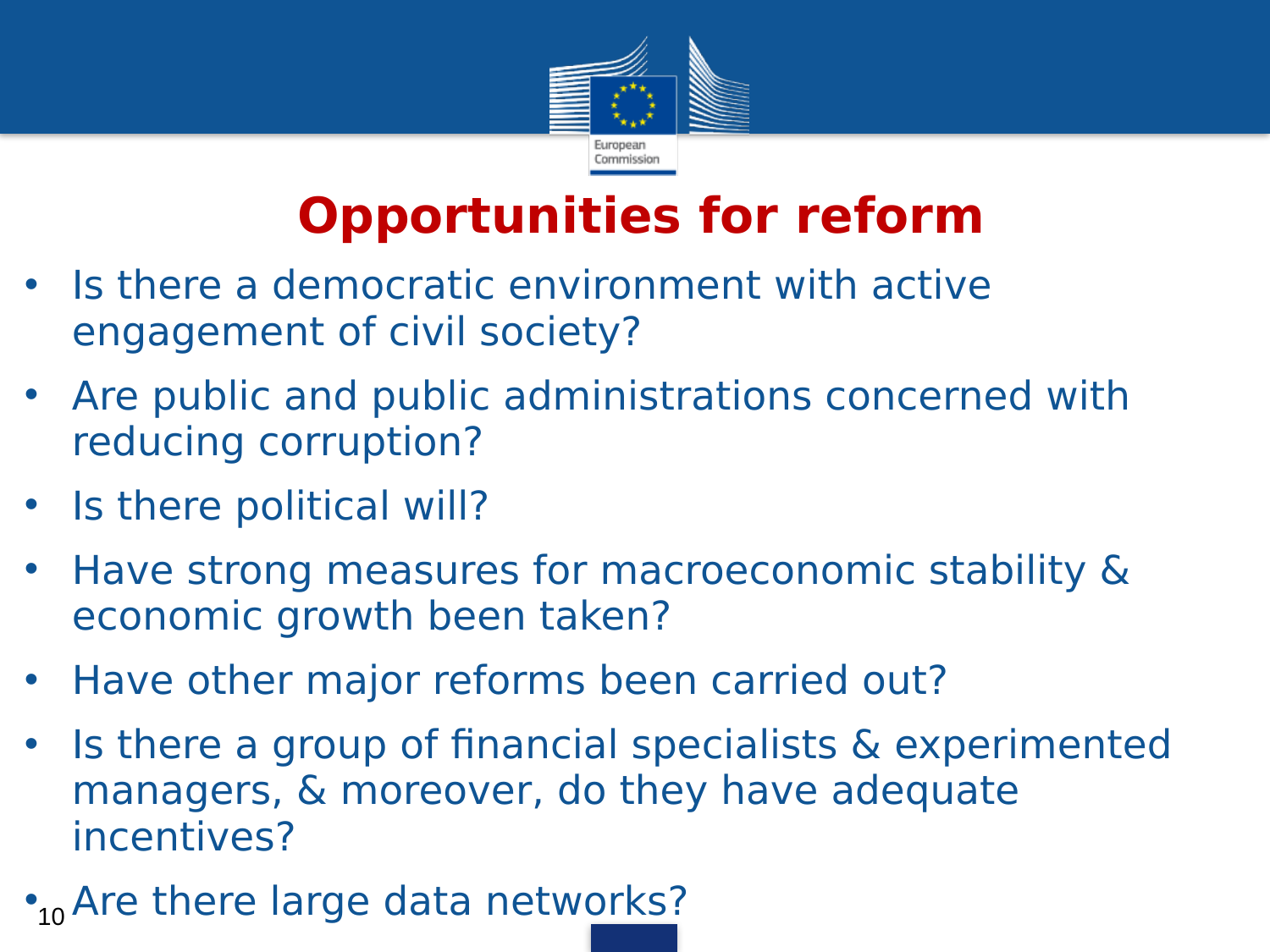

# form
Opportunities for reform
Is there a democratic environment with active engagement of civil society?
Are public and public administrations concerned with reducing corruption?
Is there political will?
Have strong measures for macroeconomic stability & economic growth been taken?
Have other major reforms been carried out?
Is there a group of financial specialists & experimented managers, & moreover, do they have adequate incentives?
Are there large data networks?

10